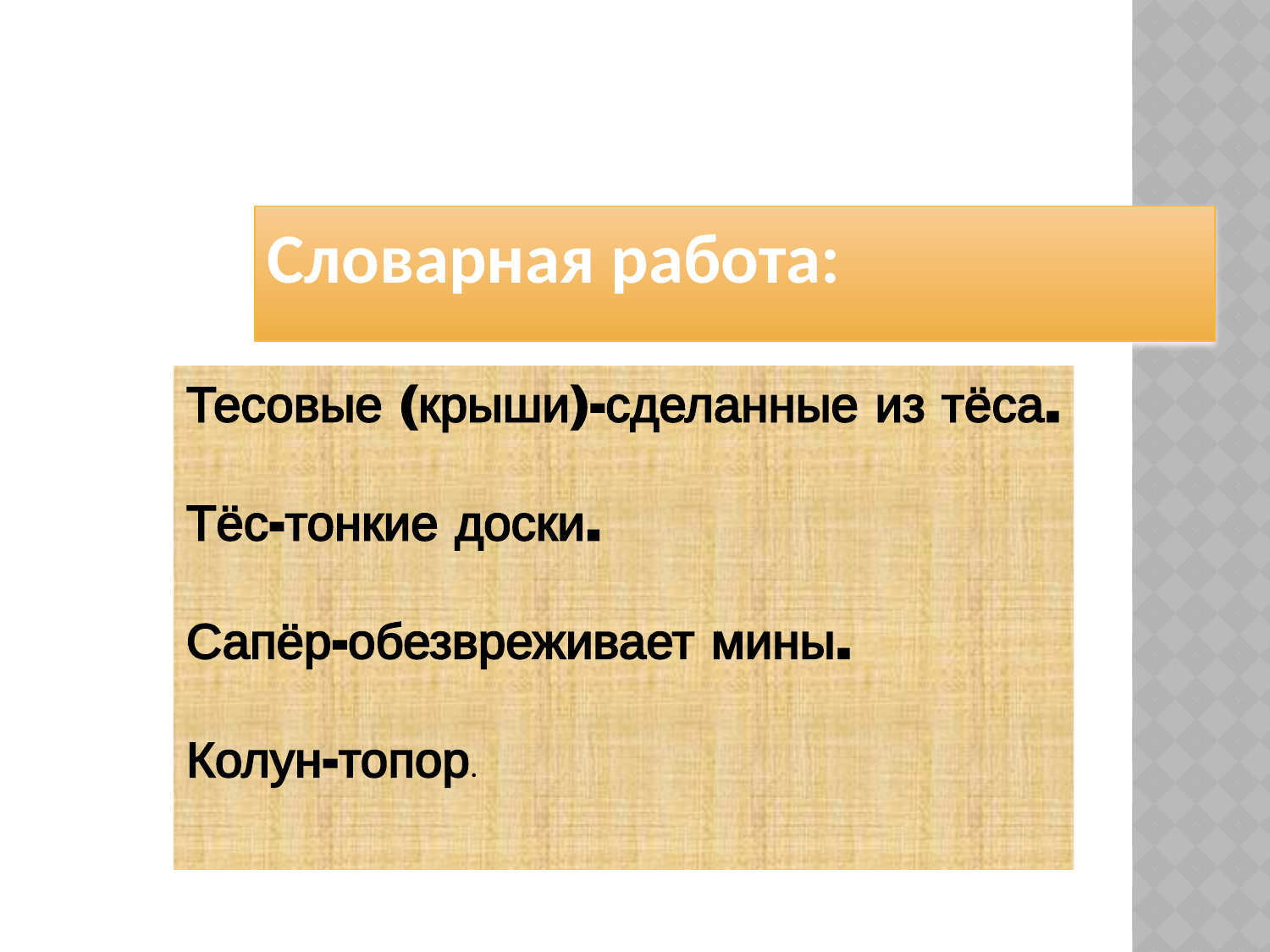

Словарная работа:

Тесовые (крыши)-сделанные из тёса.

Тёс-тонкие доски.

Сапёр-обезвреживает мины.

Колун-топор.